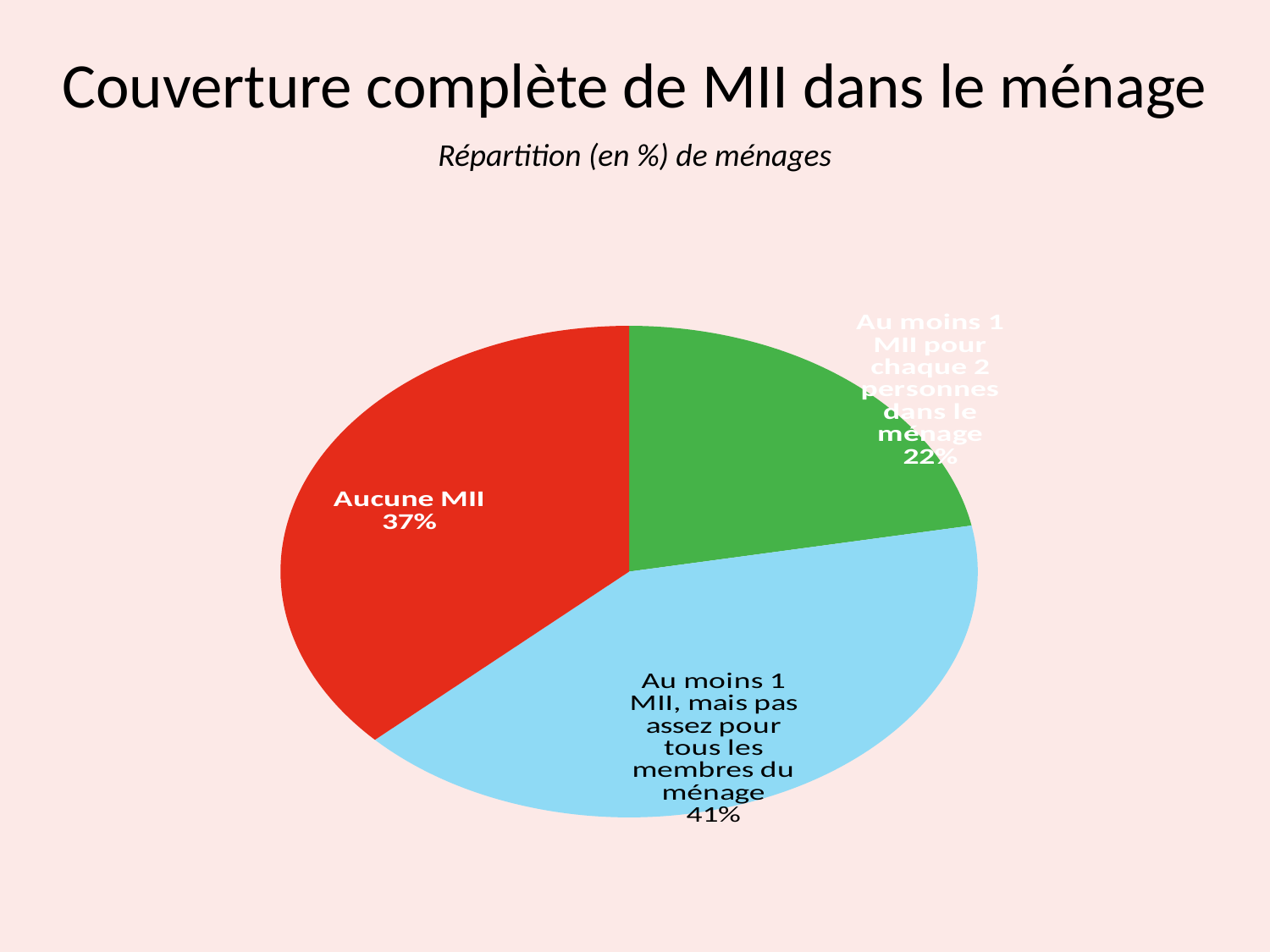

# Couverture complète de MII dans le ménage
Répartition (en %) de ménages

### Chart

| Category | Series 1 |
|---|---|
| Au moins 1 MII pour chaque 2 personnes dans le ménage | 22.0 |
| Au moins 1 MII, mais pas assez pour tous les membres du ménage | 41.0 |
| Aucune MII | 37.0 |